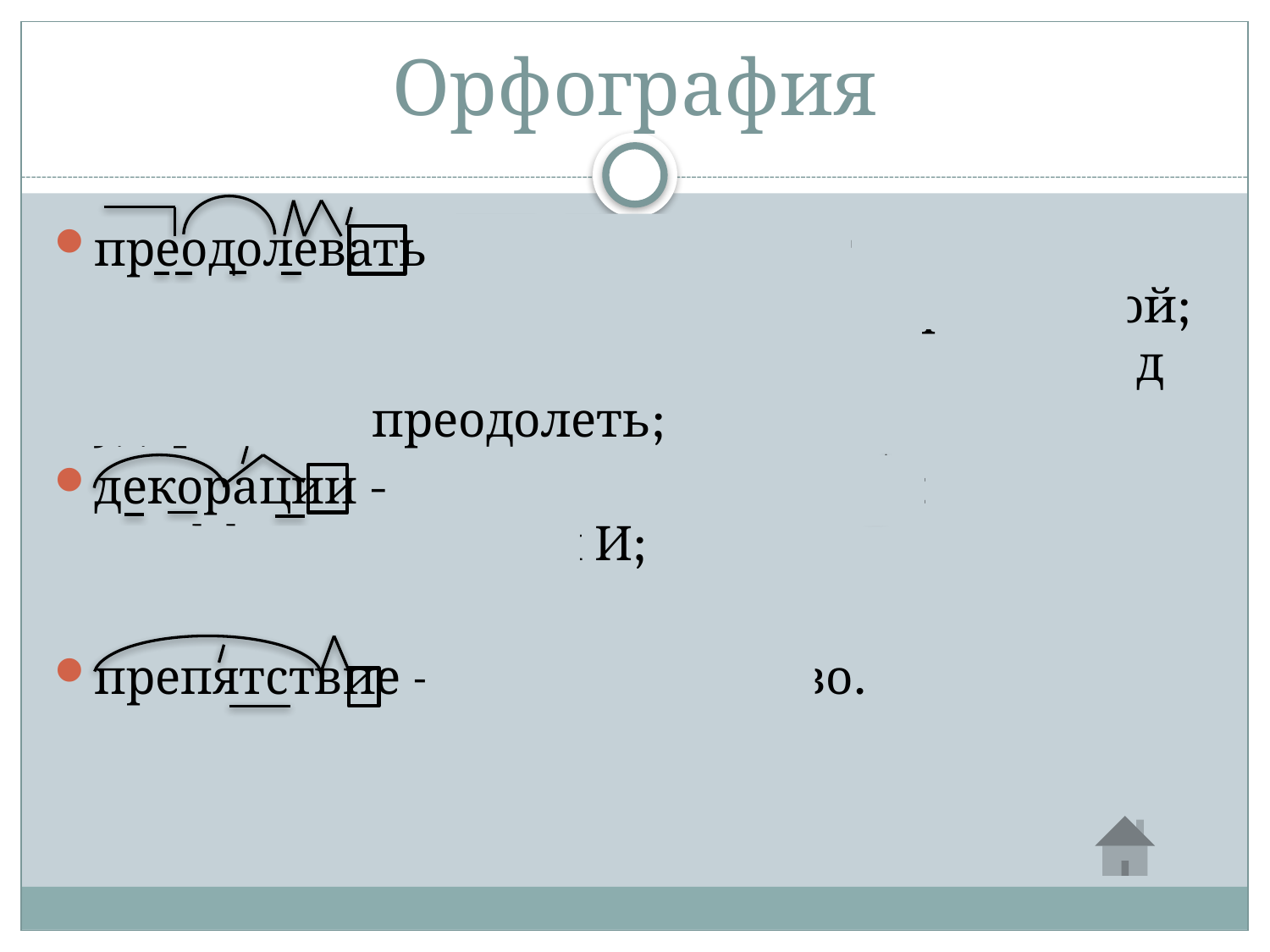

# Орфография

преодолевать  - пре=переступить;  -о- срослась с корнем, раньше была приставкой; -е- можно проверить, поставив суффикс под ударение – преодолеть;
декорации – словарное слово, декор, после Ц в суффиксе пишется И;

препятствие – словарное слово.